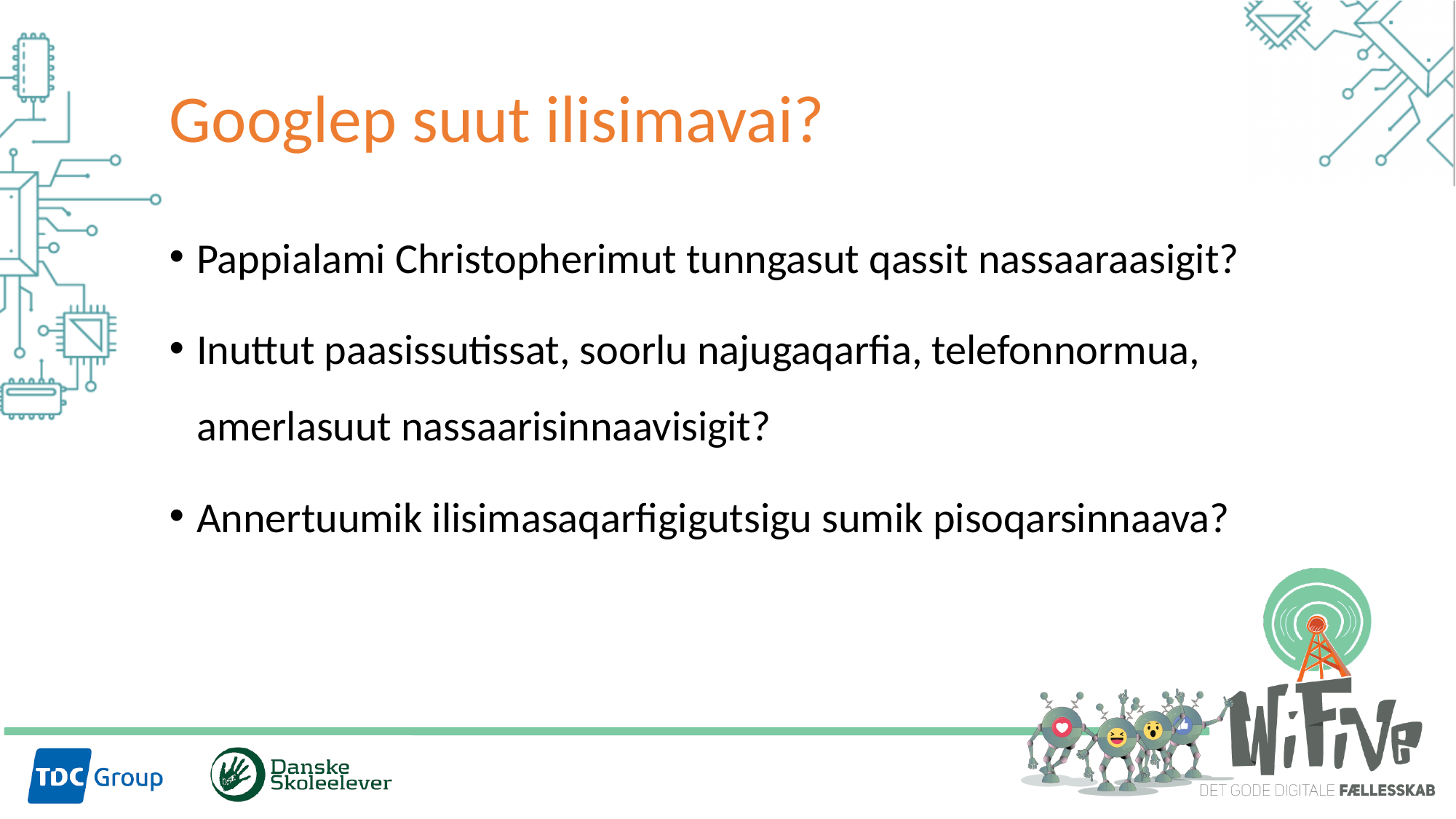

# Googlep suut ilisimavai?
Pappialami Christopherimut tunngasut qassit nassaaraasigit?
Inuttut paasissutissat, soorlu najugaqarfia, telefonnormua, amerlasuut nassaarisinnaavisigit?
Annertuumik ilisimasaqarfigigutsigu sumik pisoqarsinnaava?